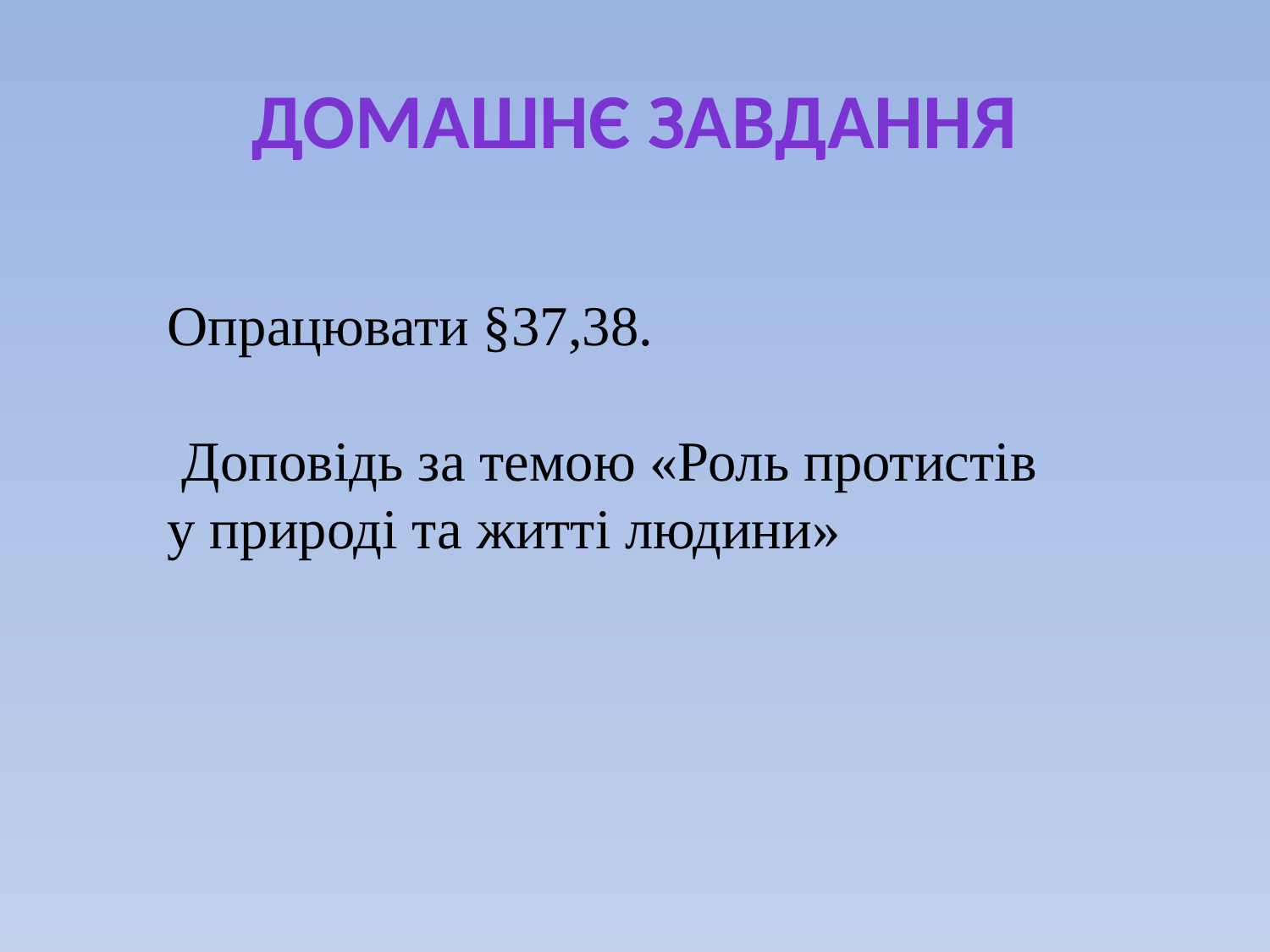

# Домашнє завдання
Опрацювати §37,38.

 Доповідь за темою «Роль протистів у природі та житті людини»